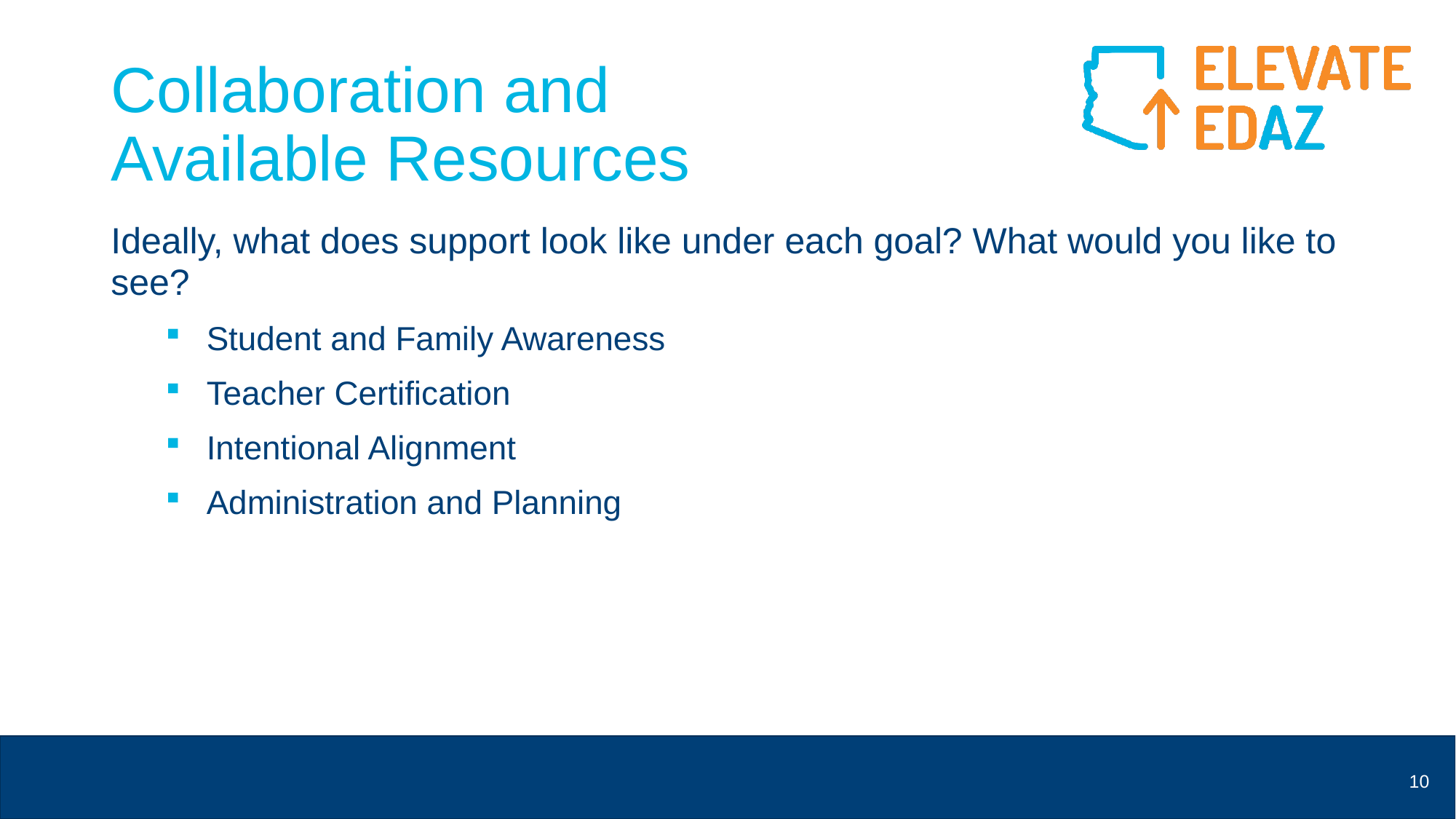

# Collaboration and Available Resources
Ideally, what does support look like under each goal? What would you like to see?
Student and Family Awareness
Teacher Certification
Intentional Alignment
Administration and Planning

10